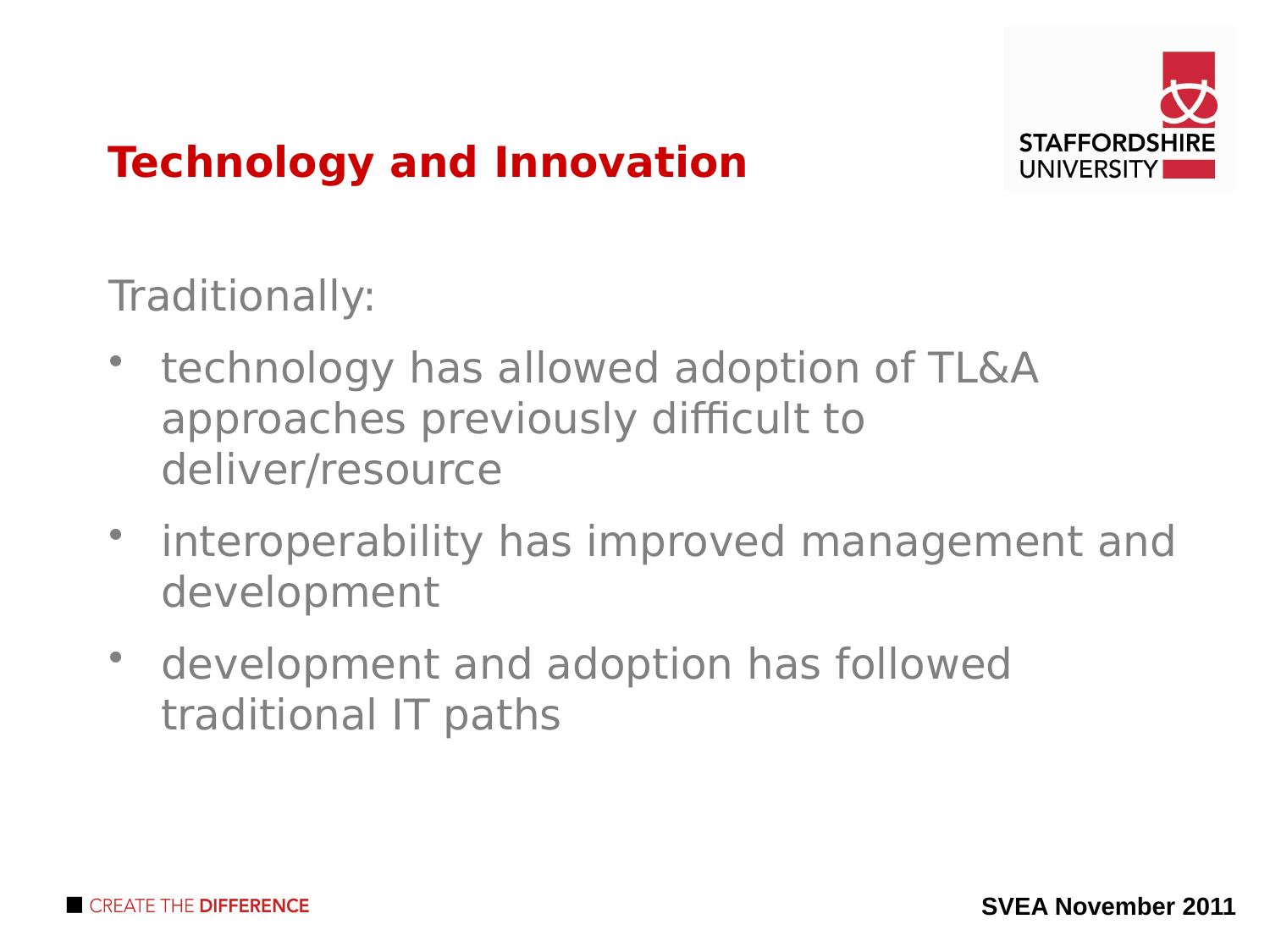

Technology and Innovation

Traditionally:
technology has allowed adoption of TL&A approaches previously difficult to deliver/resource
interoperability has improved management and development
development and adoption has followed traditional IT paths
SVEA November 2011